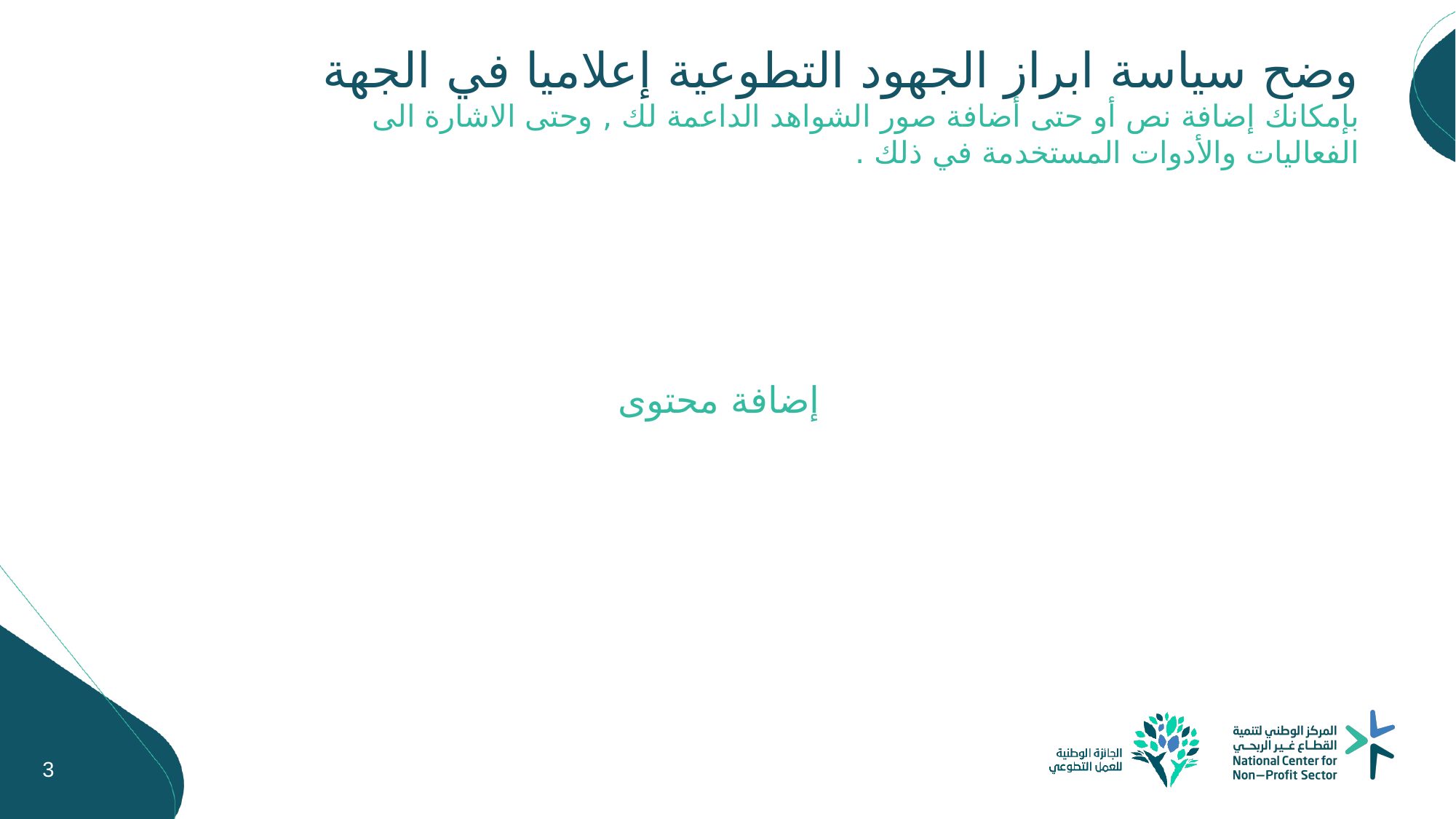

وضح سياسة ابراز الجهود التطوعية إعلاميا في الجهة
بإمكانك إضافة نص أو حتى أضافة صور الشواهد الداعمة لك , وحتى الاشارة الى الفعاليات والأدوات المستخدمة في ذلك .
إضافة محتوى